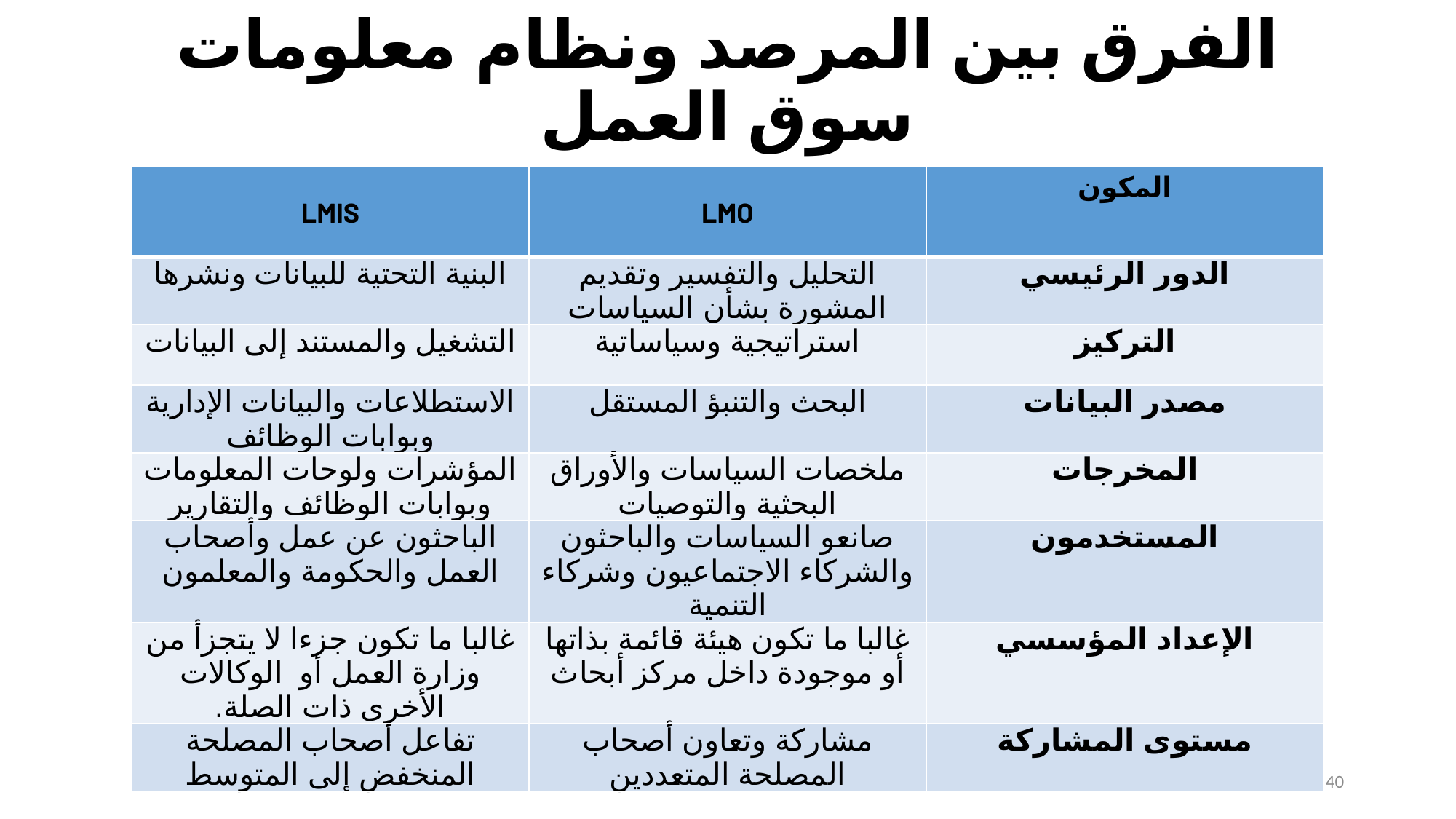

# الفرق بين المرصد ونظام معلومات سوق العمل
| LMIS | LMO | المكون |
| --- | --- | --- |
| البنية التحتية للبيانات ونشرها | التحليل والتفسير وتقديم المشورة بشأن السياسات | الدور الرئيسي |
| التشغيل والمستند إلى البيانات | استراتيجية وسياساتية | التركيز |
| الاستطلاعات والبيانات الإدارية وبوابات الوظائف | البحث والتنبؤ المستقل | مصدر البيانات |
| المؤشرات ولوحات المعلومات وبوابات الوظائف والتقارير | ملخصات السياسات والأوراق البحثية والتوصيات | المخرجات |
| الباحثون عن عمل وأصحاب العمل والحكومة والمعلمون | صانعو السياسات والباحثون والشركاء الاجتماعيون وشركاء التنمية | المستخدمون |
| غالبا ما تكون جزءا لا يتجزأ من وزارة العمل أو  الوكالات الأخرى ذات الصلة. | غالبا ما تكون هيئة قائمة بذاتها أو موجودة داخل مركز أبحاث | الإعداد المؤسسي |
| تفاعل أصحاب المصلحة المنخفض إلى المتوسط | مشاركة وتعاون أصحاب المصلحة المتعددين | مستوى المشاركة |
40